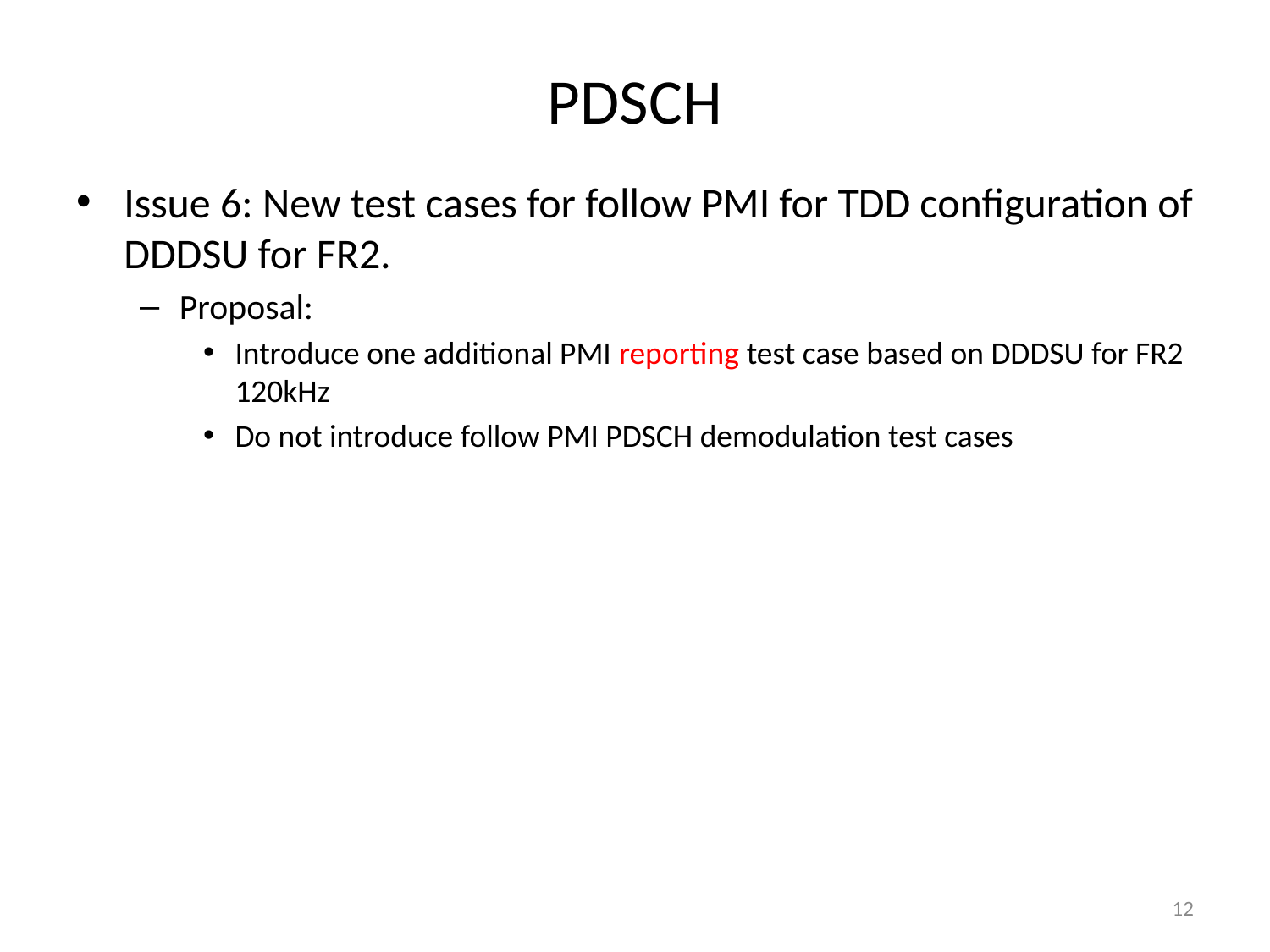

# PDSCH
Issue 6: New test cases for follow PMI for TDD configuration of DDDSU for FR2.
Proposal:
Introduce one additional PMI reporting test case based on DDDSU for FR2 120kHz
Do not introduce follow PMI PDSCH demodulation test cases

12